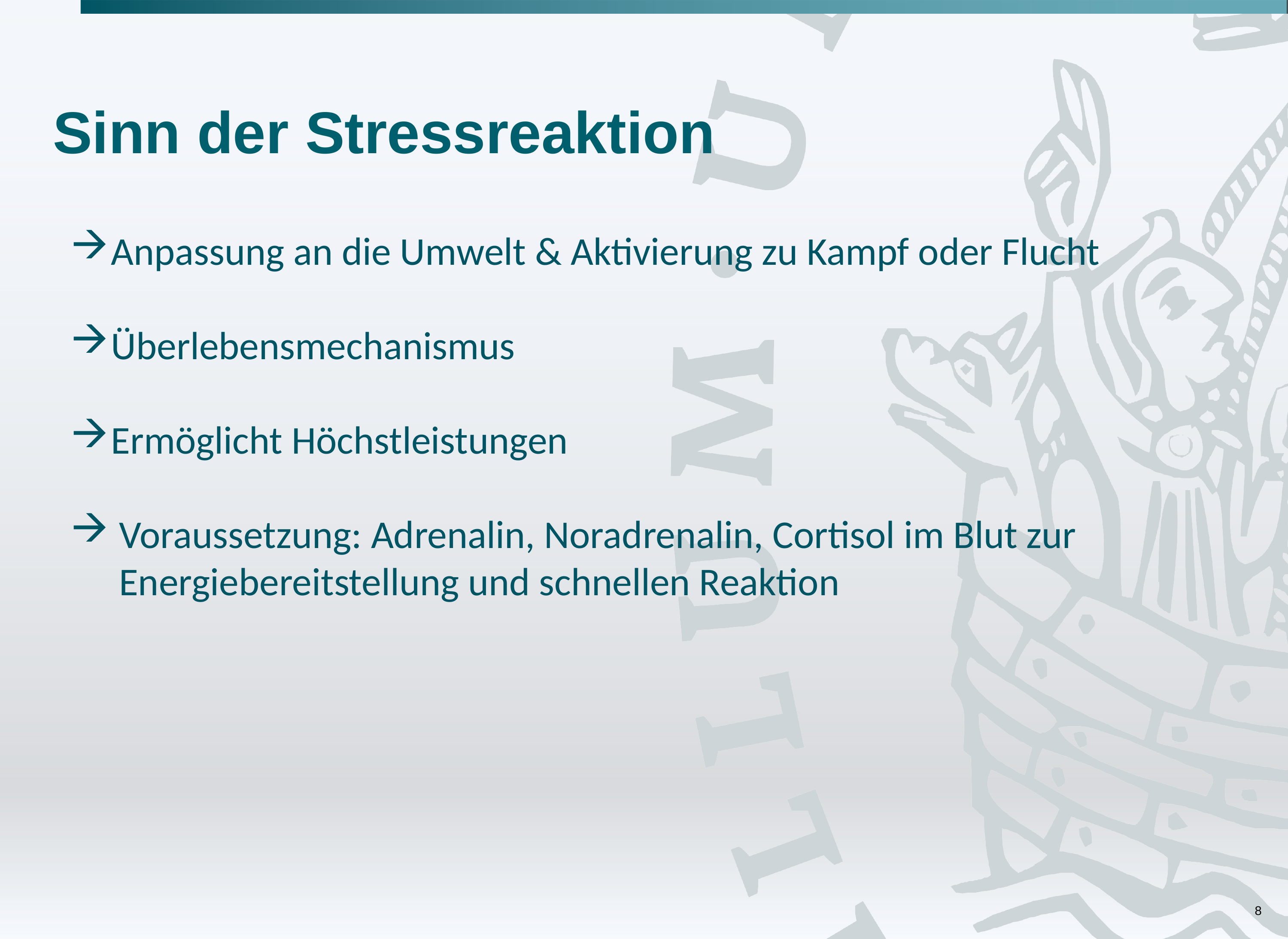

# Sinn der Stressreaktion

Anpassung an die Umwelt & Aktivierung zu Kampf oder Flucht

Überlebensmechanismus

Ermöglicht Höchstleistungen

Voraussetzung: Adrenalin, Noradrenalin, Cortisol im Blut zur      Energiebereitstellung und schnellen Reaktion
8